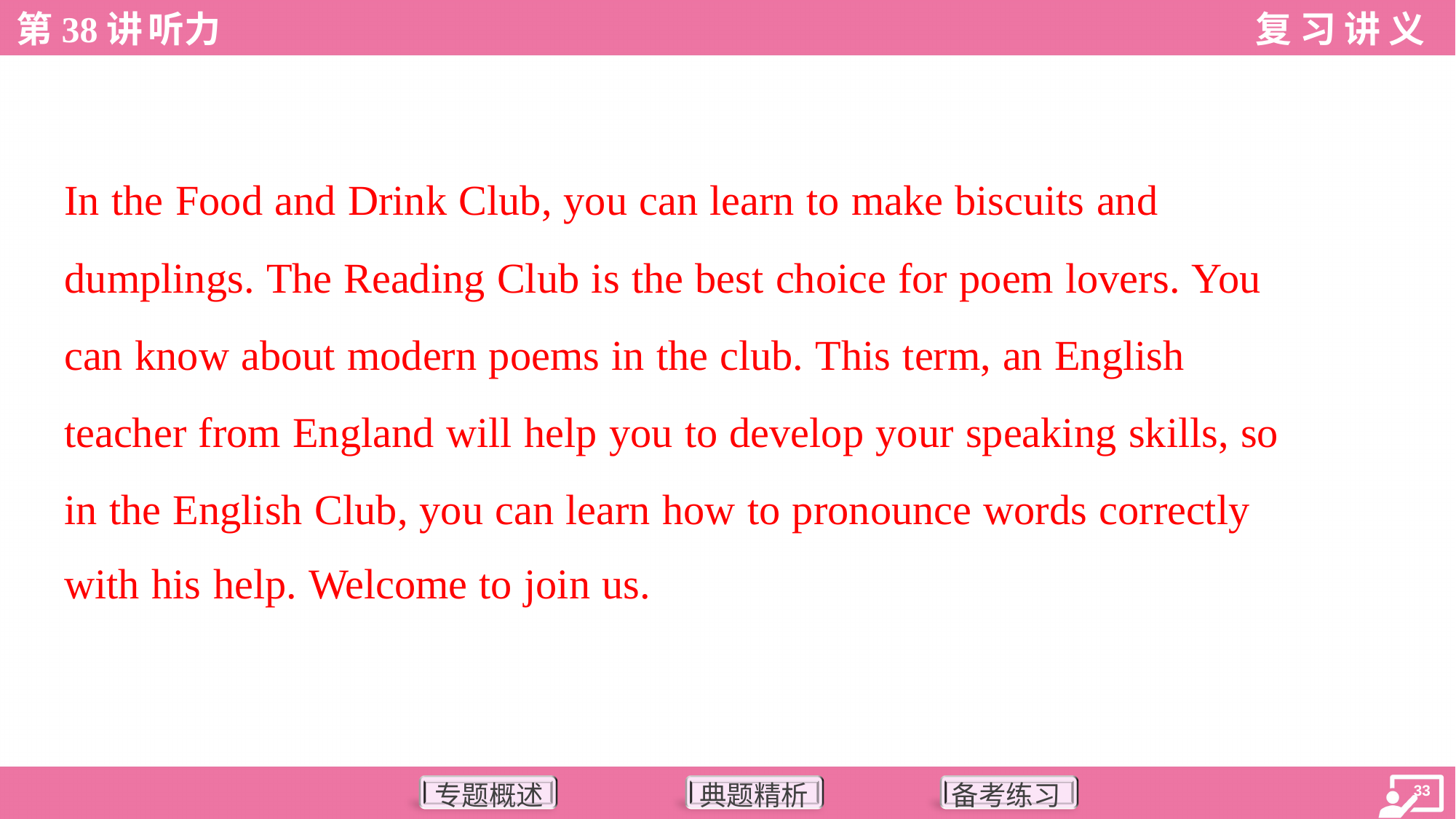

In the Food and Drink Club, you can learn to make biscuits and
dumplings. The Reading Club is the best choice for poem lovers. You
can know about modern poems in the club. This term, an English
teacher from England will help you to develop your speaking skills, so
in the English Club, you can learn how to pronounce words correctly
with his help. Welcome to join us.